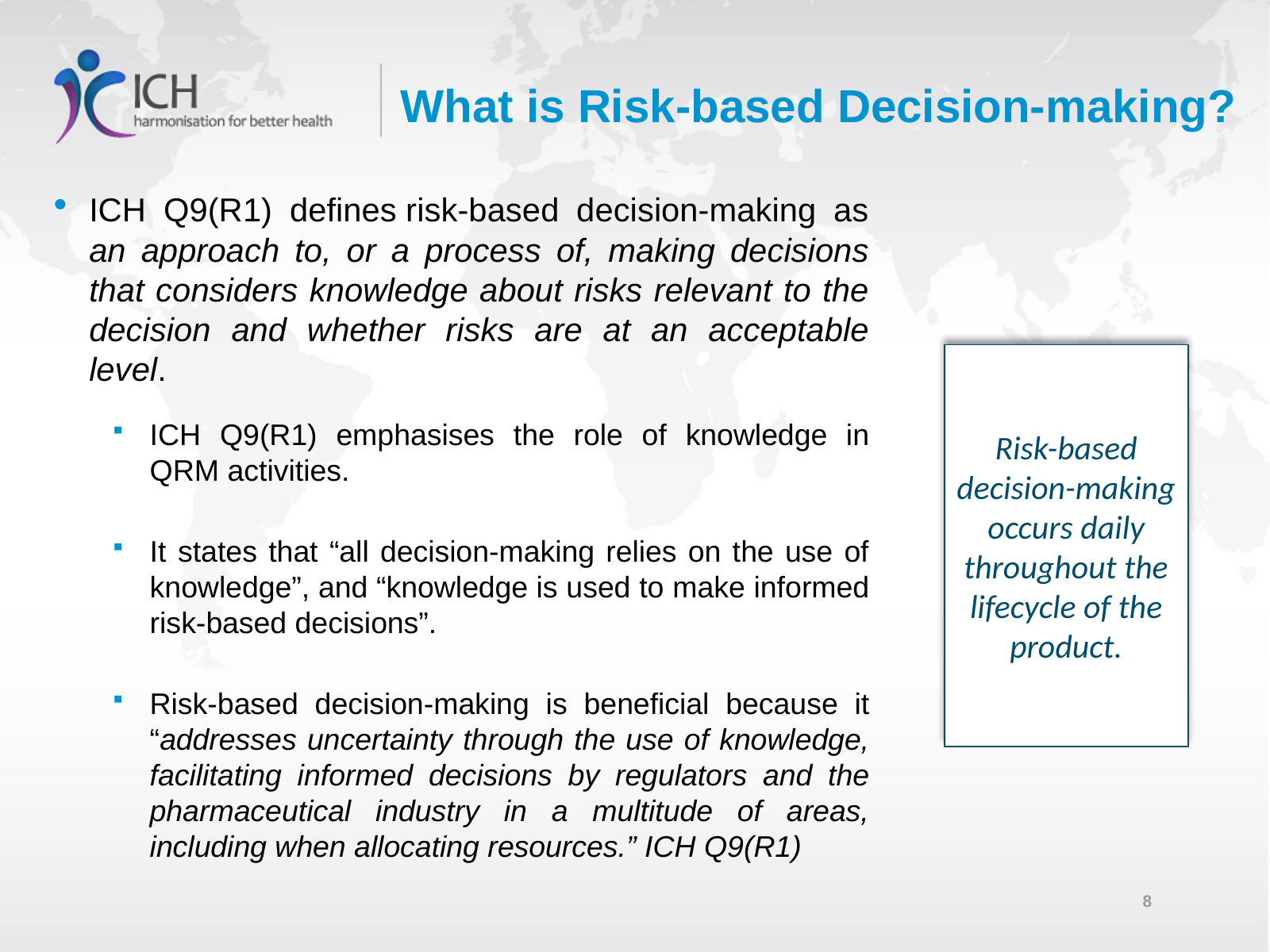

# What is Risk-based Decision-making?
ICH Q9(R1) defines risk-based decision-making as an approach to, or a process of, making decisions that considers knowledge about risks relevant to the decision and whether risks are at an acceptable level.

ICH Q9(R1) emphasises the role of knowledge in QRM activities.

It states that “all decision-making relies on the use of knowledge”, and “knowledge is used to make informed risk-based decisions”.

Risk-based decision-making is beneficial because it “addresses uncertainty through the use of knowledge, facilitating informed decisions by regulators and the pharmaceutical industry in a multitude of areas, including when allocating resources.” ICH Q9(R1)

Risk-based decision-making occurs daily throughout the lifecycle of the product.